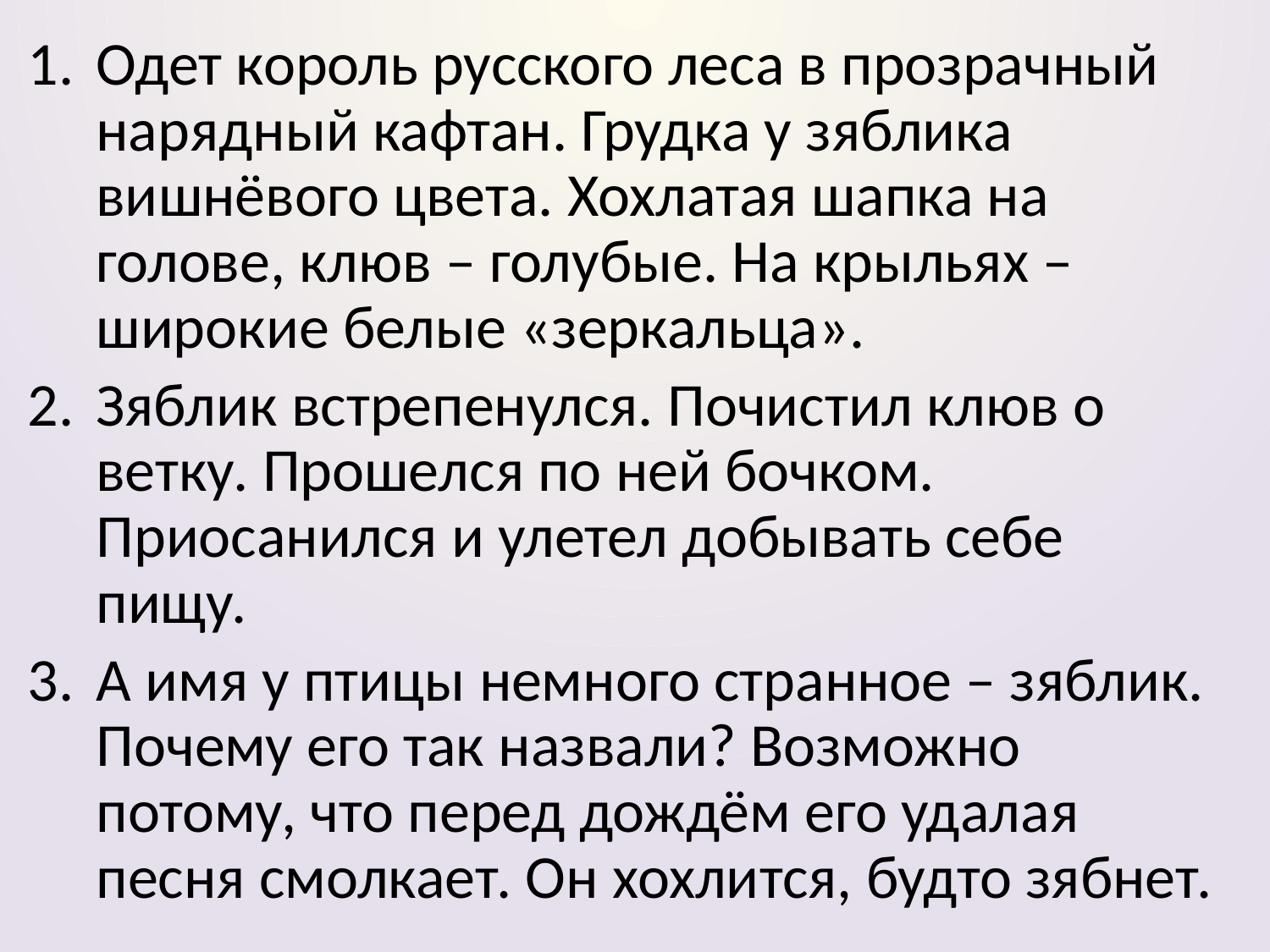

Одет король русского леса в прозрачный нарядный кафтан. Грудка у зяблика вишнёвого цвета. Хохлатая шапка на голове, клюв – голубые. На крыльях – широкие белые «зеркальца».
Зяблик встрепенулся. Почистил клюв о ветку. Прошелся по ней бочком. Приосанился и улетел добывать себе  пищу.
А имя у птицы немного странное – зяблик. Почему его так назвали? Возможно потому, что перед дождём его удалая песня смолкает. Он хохлится, будто зябнет.